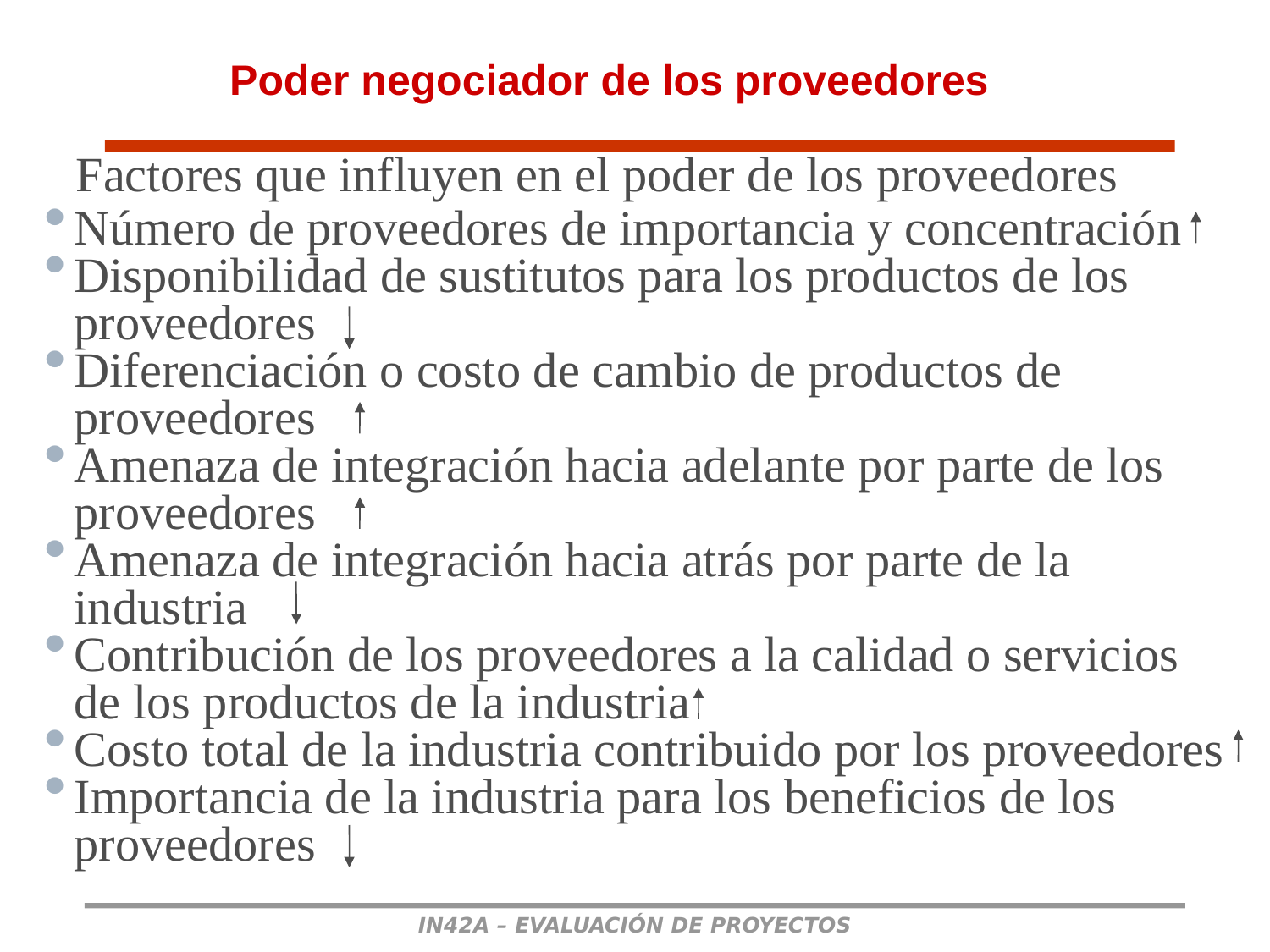

Poder negociador de los proveedores

Factores que influyen en el poder de los proveedores
Número de proveedores de importancia y concentración
Disponibilidad de sustitutos para los productos de los proveedores
Diferenciación o costo de cambio de productos de proveedores
Amenaza de integración hacia adelante por parte de los proveedores
Amenaza de integración hacia atrás por parte de la industria
Contribución de los proveedores a la calidad o servicios de los productos de la industria
Costo total de la industria contribuido por los proveedores
Importancia de la industria para los beneficios de los proveedores

IN42A – EVALUACIÓN DE PROYECTOS